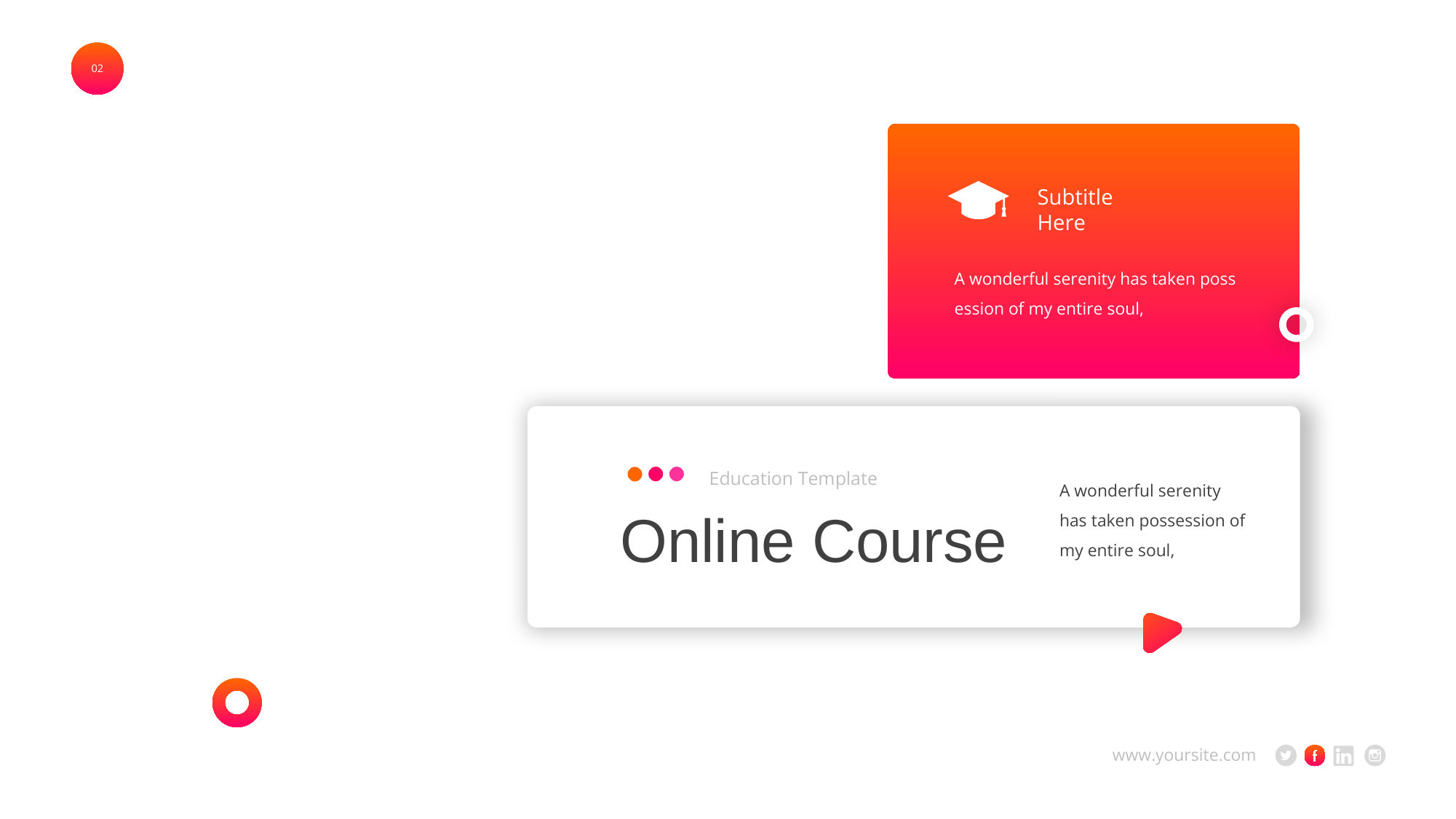

02

Subtitle Here

A wonderful serenity has taken poss ession of my entire soul,

Education Template
A wonderful serenity has taken possession of my entire soul,

Online Course

www.yoursite.com